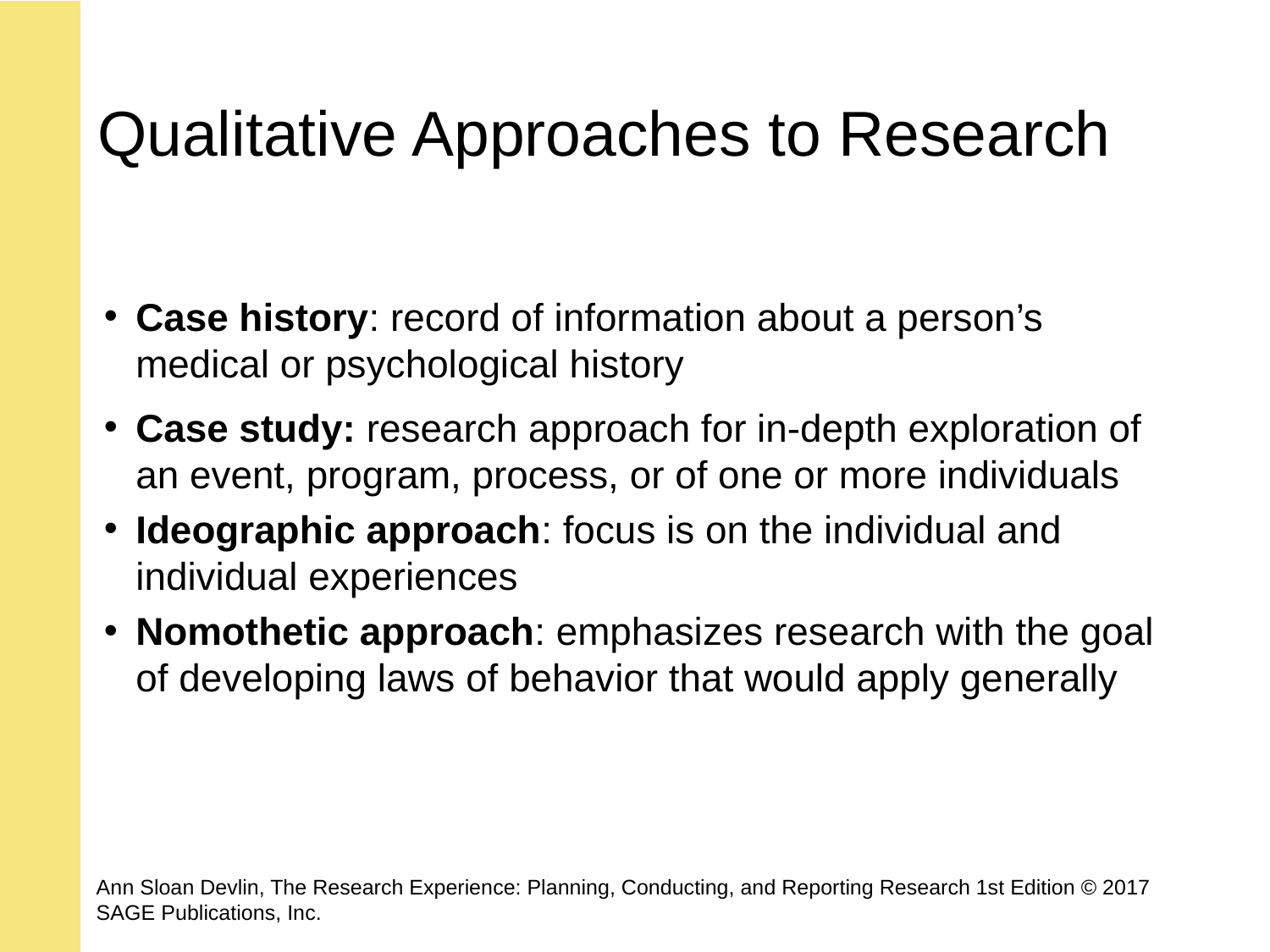

# Qualitative Approaches to Research
Case history: record of information about a person’s medical or psychological history
Case study: research approach for in-depth exploration of an event, program, process, or of one or more individuals
Ideographic approach: focus is on the individual and individual experiences
Nomothetic approach: emphasizes research with the goal of developing laws of behavior that would apply generally